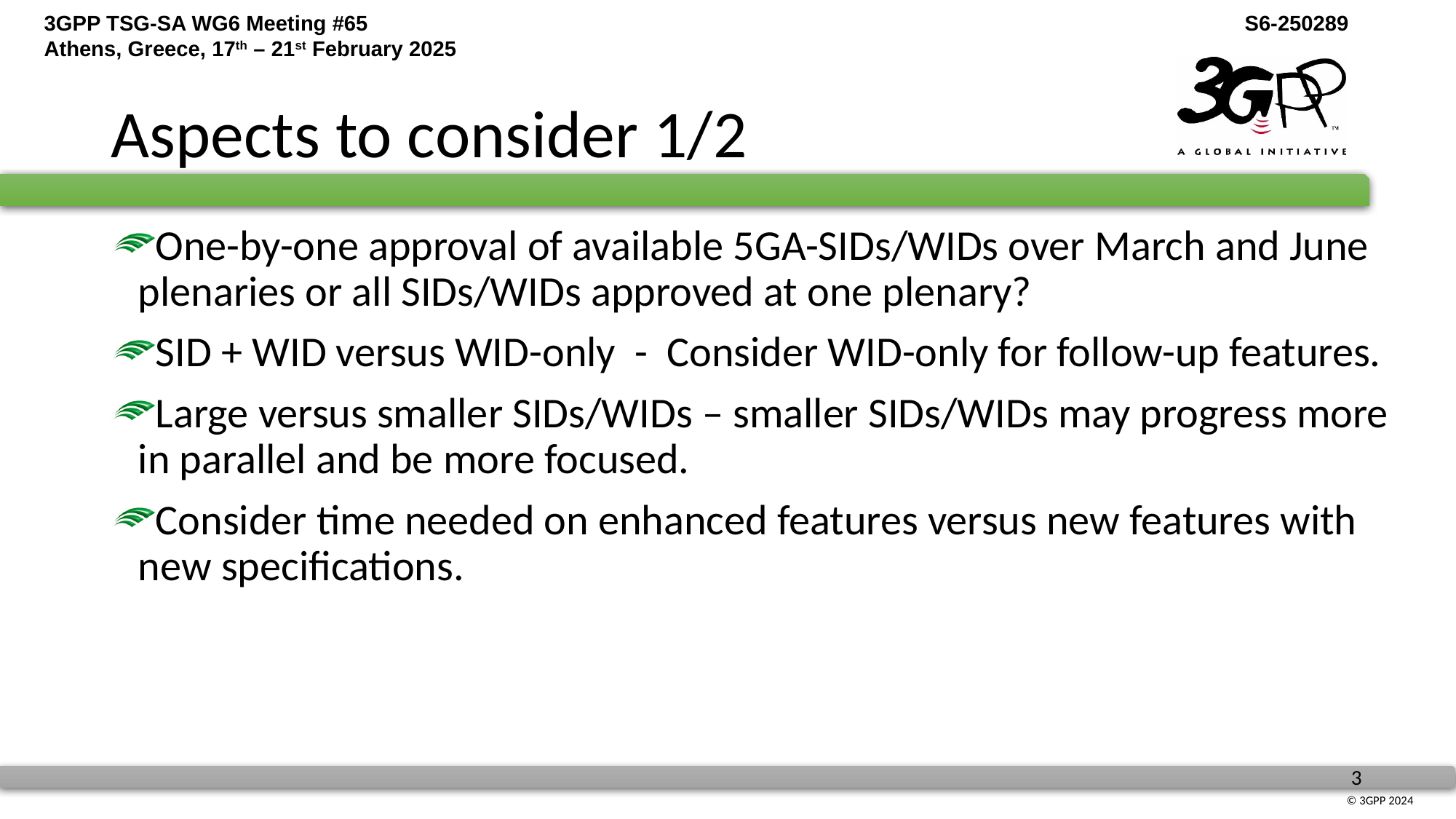

# Aspects to consider 1/2
One-by-one approval of available 5GA-SIDs/WIDs over March and June plenaries or all SIDs/WIDs approved at one plenary?
SID + WID versus WID-only  -  Consider WID-only for follow-up features.
Large versus smaller SIDs/WIDs – smaller SIDs/WIDs may progress more in parallel and be more focused.
Consider time needed on enhanced features versus new features with new specifications.